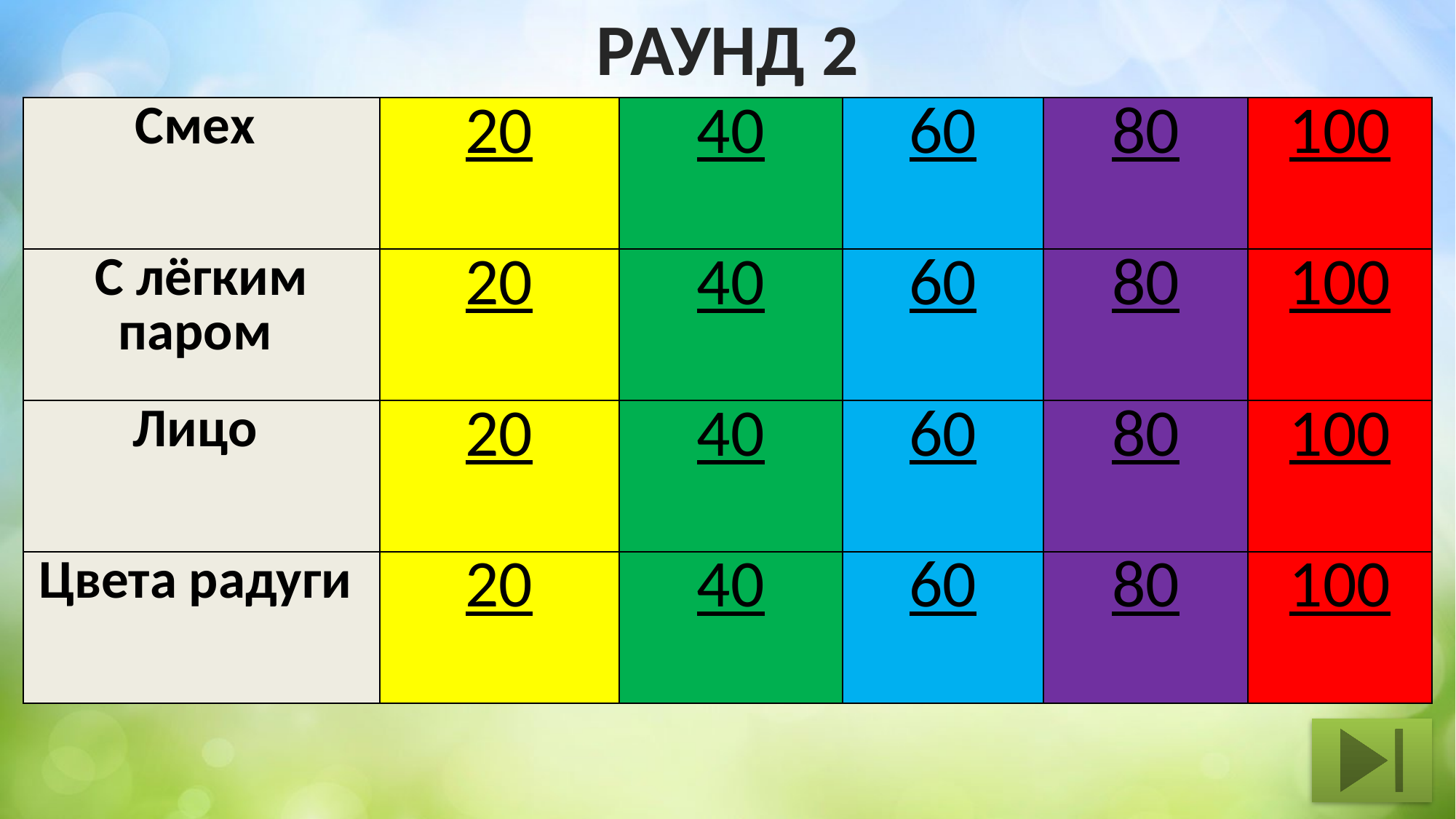

# РАУНД 2
| Смех | 20 | 40 | 60 | 80 | 100 |
| --- | --- | --- | --- | --- | --- |
| С лёгким паром | 20 | 40 | 60 | 80 | 100 |
| Лицо | 20 | 40 | 60 | 80 | 100 |
| Цвета радуги | 20 | 40 | 60 | 80 | 100 |